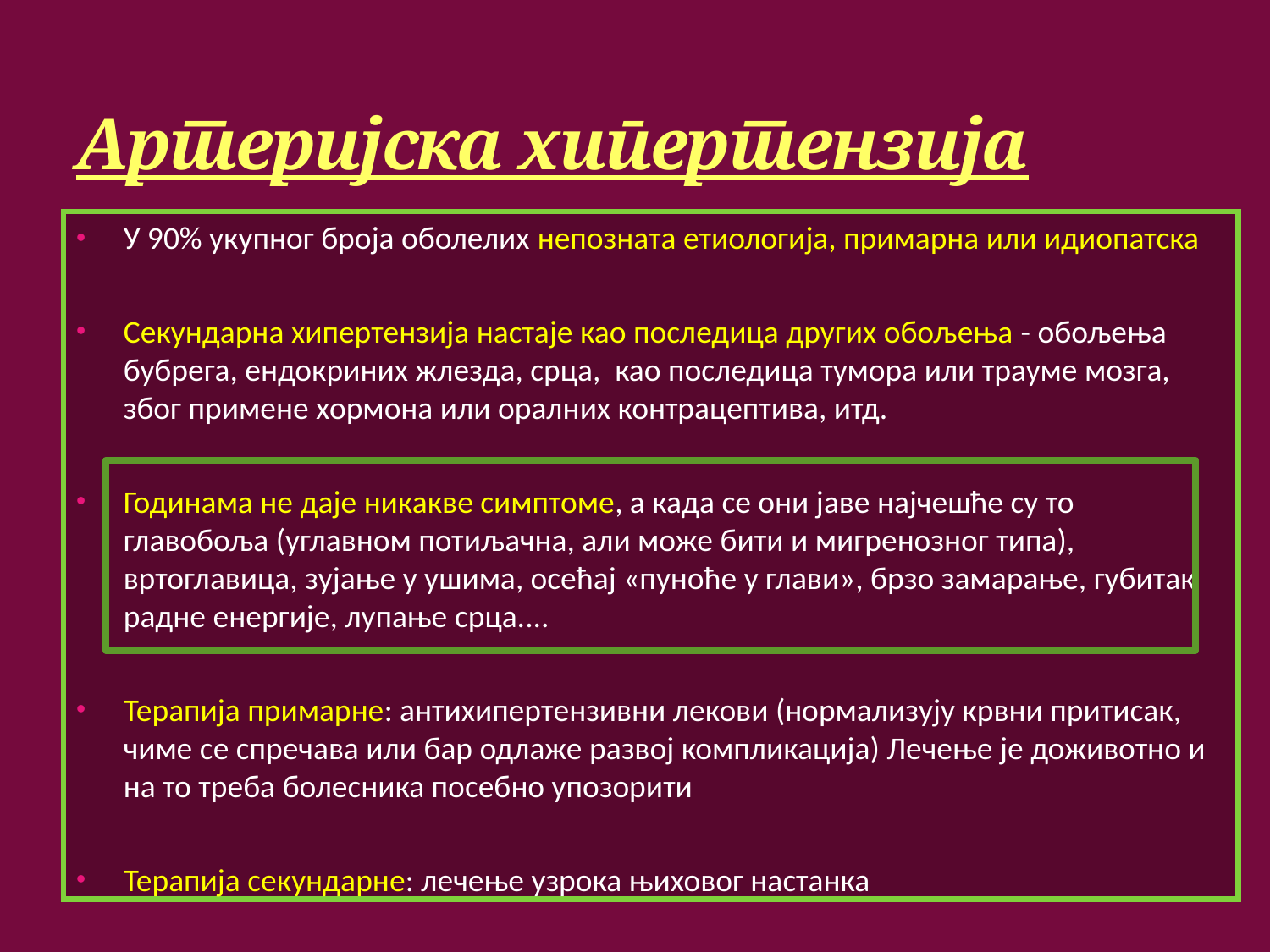

# Артеријска хипертензија
У 90% укупног броја оболелих непозната етиологија, примарна или идиопатска

Секундарна хипертензија настаје као последица других обољења - обољења бубрега, ендокриних жлезда, срца,  као последица тумора или трауме мозга, због примене хормона или оралних контрацептива, итд.

Годинама не даје никакве симптоме, а када се они јаве најчешће су то главобоља (углавном потиљачна, али може бити и мигренозног типа), вртоглавица, зујање у ушима, осећај «пуноће у глави», брзо замарање, губитак радне енергије, лупање срца....

Терапија примарне: антихипертензивни лекови (нормализују крвни притисак, чиме се спречава или бар одлаже развој компликација) Лечење је доживотно и на то треба болесника посебно упозорити

Терапија секундарне: лечење узрока њиховог настанка